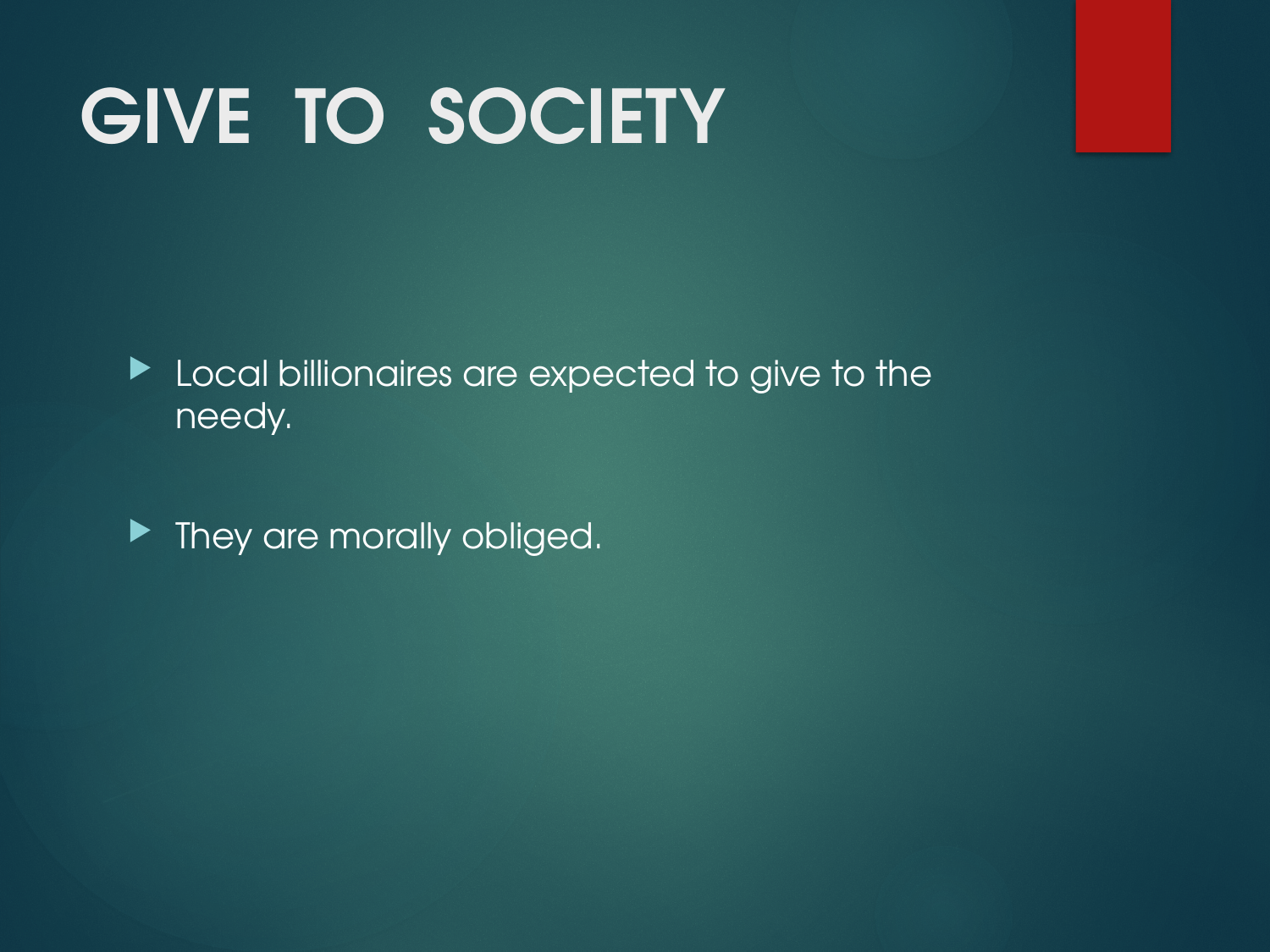

# GIVE  TO  SOCIETY

Local billionaires are expected to give to the needy.

They are morally obliged.